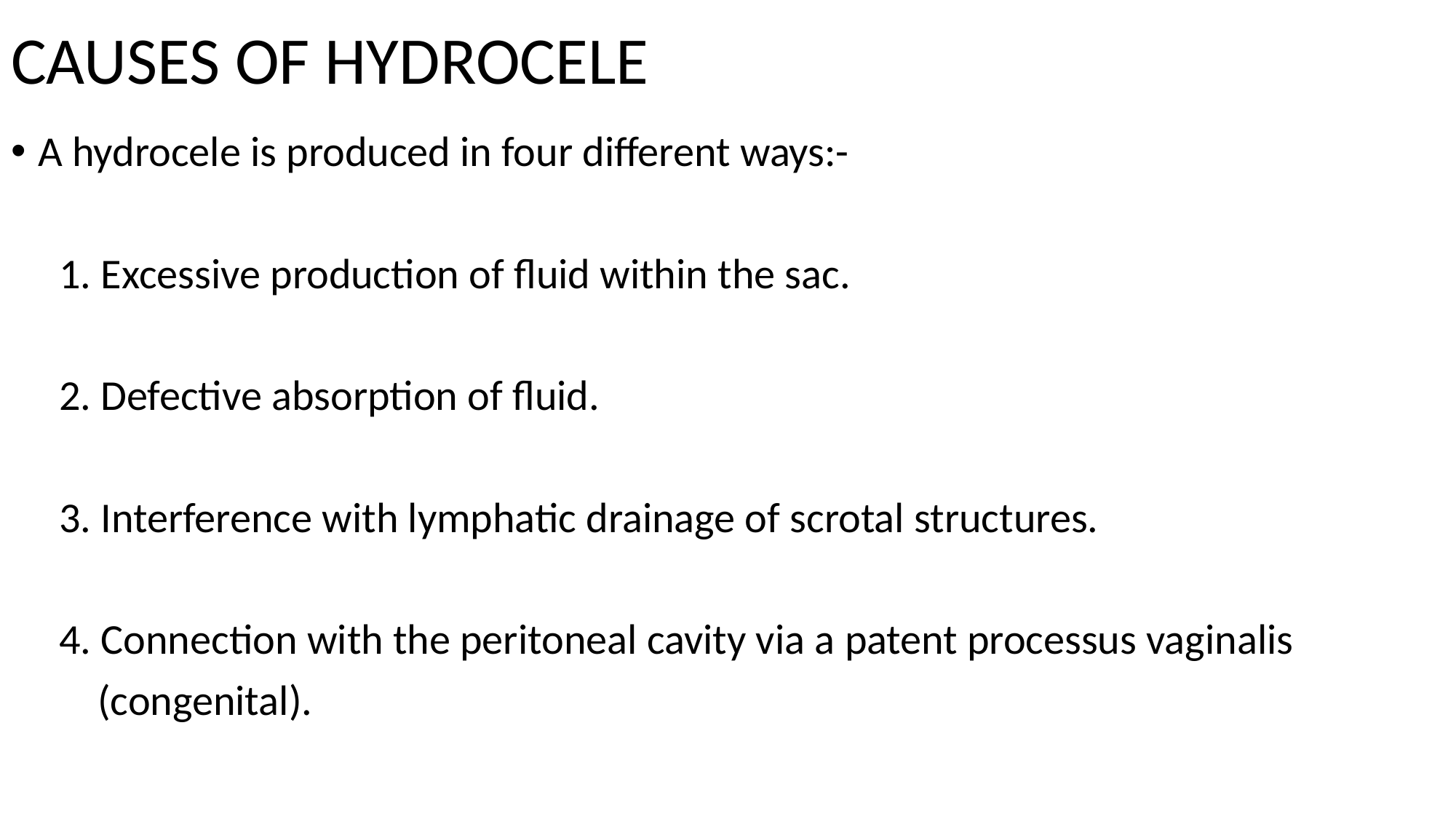

# CAUSES OF HYDROCELE
A hydrocele is produced in four different ways:-

     1. Excessive production of fluid within the sac.

     2. Defective absorption of fluid.

     3. Interference with lymphatic drainage of scrotal structures.

     4. Connection with the peritoneal cavity via a patent processus vaginalis
         (congenital).